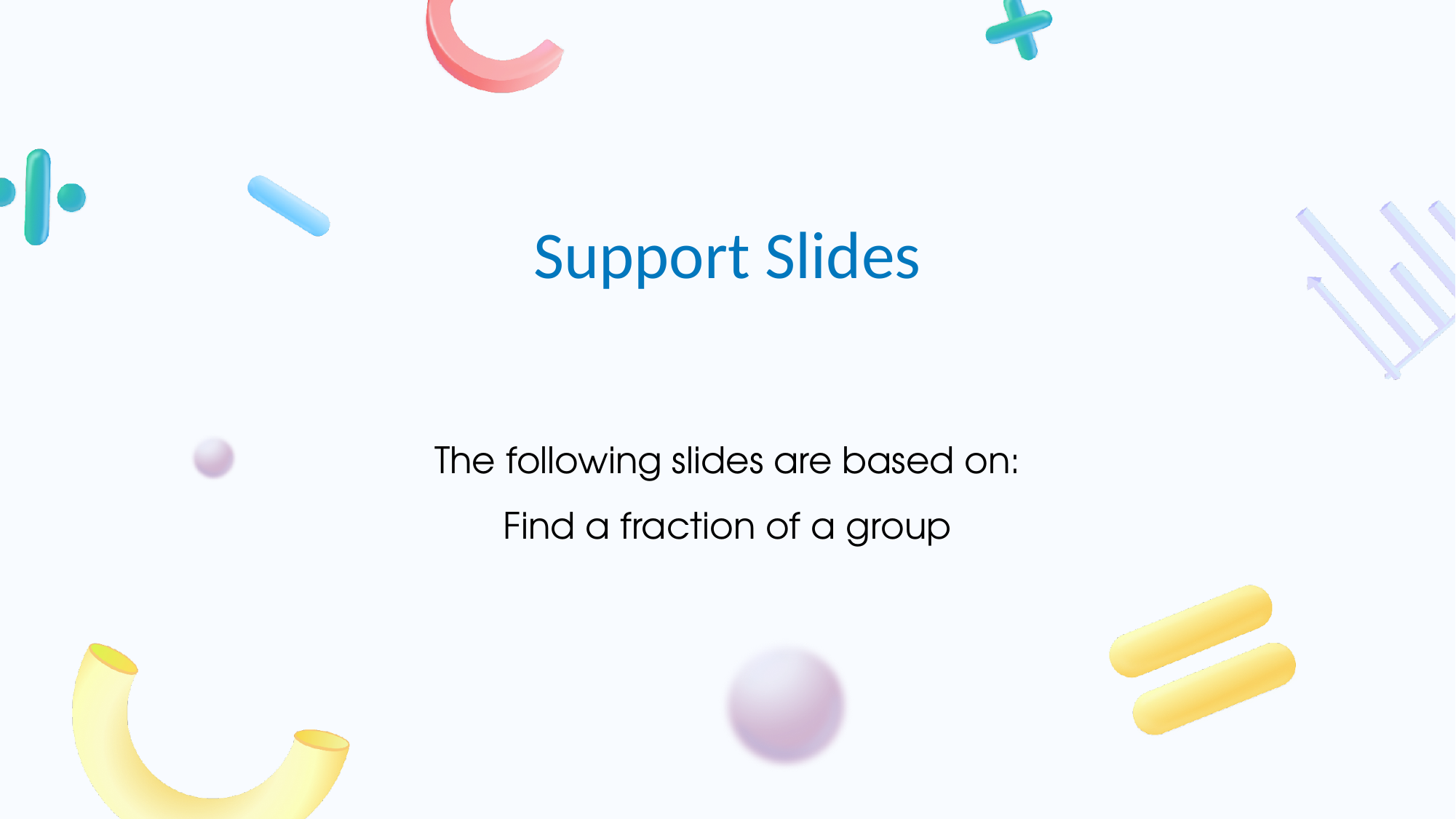

# The following slides are based on: Find a fraction of a group